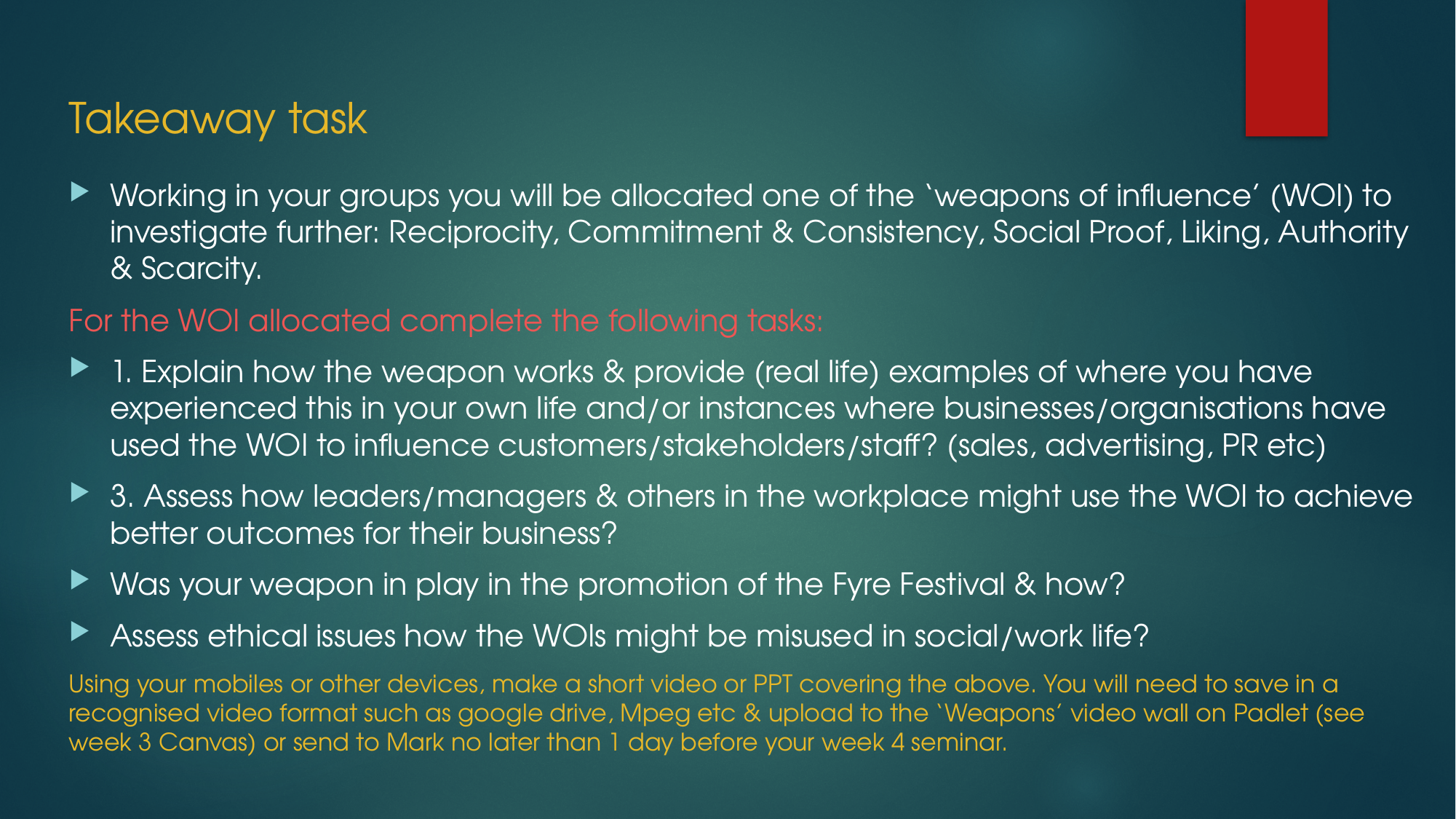

# Takeaway task
Working in your groups you will be allocated one of the ‘weapons of influence’ (WOI) to investigate further: Reciprocity, Commitment & Consistency, Social Proof, Liking, Authority & Scarcity.
For the WOI allocated complete the following tasks:
1. Explain how the weapon works & provide (real life) examples of where you have experienced this in your own life and/or instances where businesses/organisations have used the WOI to influence customers/stakeholders/staff? (sales, advertising, PR etc)
3. Assess how leaders/managers & others in the workplace might use the WOI to achieve better outcomes for their business?
Was your weapon in play in the promotion of the Fyre Festival & how?
Assess ethical issues how the WOIs might be misused in social/work life?
Using your mobiles or other devices, make a short video or PPT covering the above. You will need to save in a recognised video format such as google drive, Mpeg etc & upload to the ‘Weapons’ video wall on Padlet (see week 3 Canvas) or send to Mark no later than 1 day before your week 4 seminar.